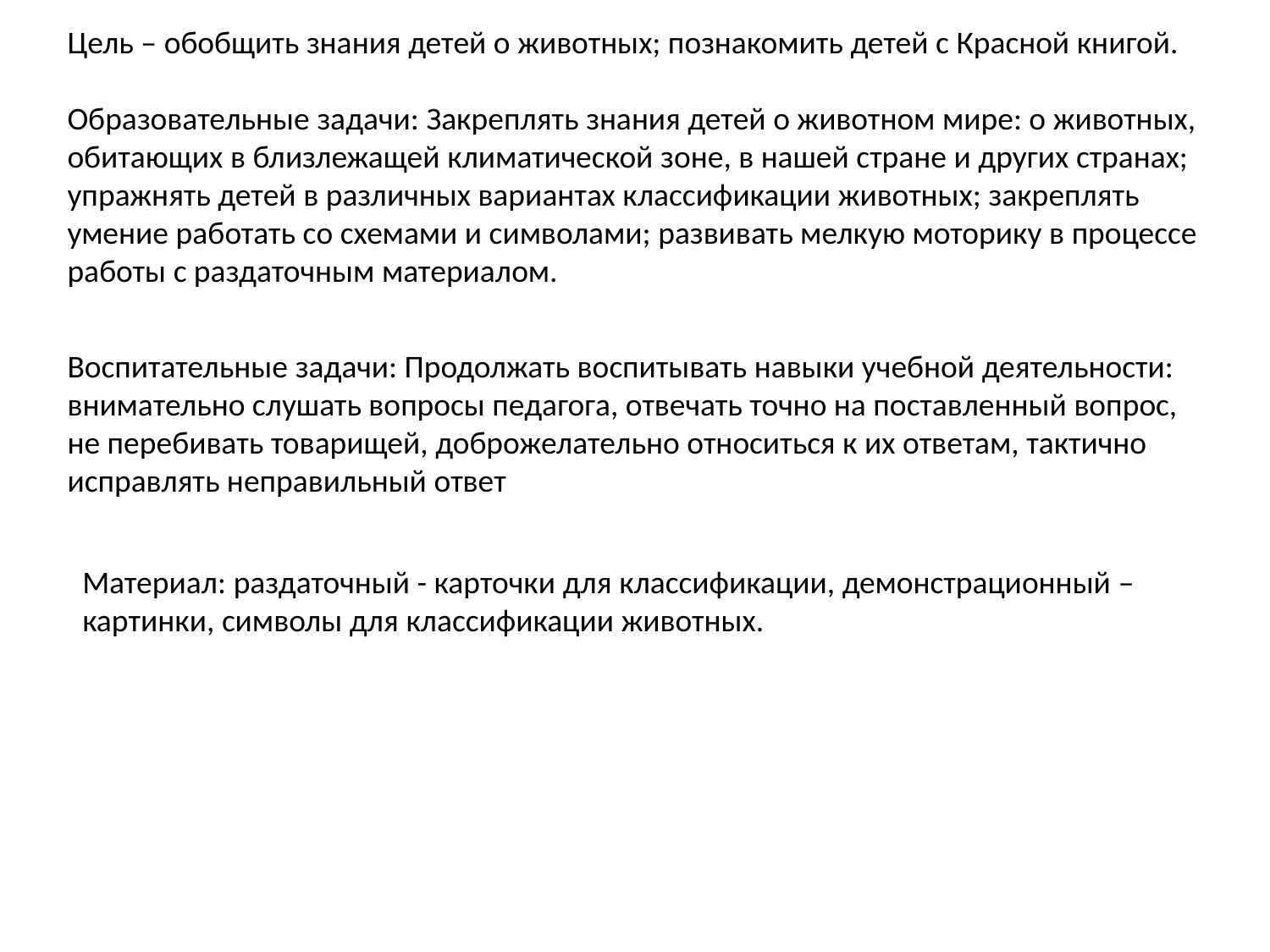

Цель – обобщить знания детей о животных; познакомить детей с Красной книгой.

Образовательные задачи: Закреплять знания детей о животном мире: о животных, обитающих в близлежащей климатической зоне, в нашей стране и других странах; упражнять детей в различных вариантах классификации животных; закреплять умение работать со схемами и символами; развивать мелкую моторику в процессе работы с раздаточным материалом.

Воспитательные задачи: Продолжать воспитывать навыки учебной деятельности: внимательно слушать вопросы педагога, отвечать точно на поставленный вопрос, не перебивать товарищей, доброжелательно относиться к их ответам, тактично исправлять неправильный ответ
Материал: раздаточный - карточки для классификации, демонстрационный – картинки, символы для классификации животных.